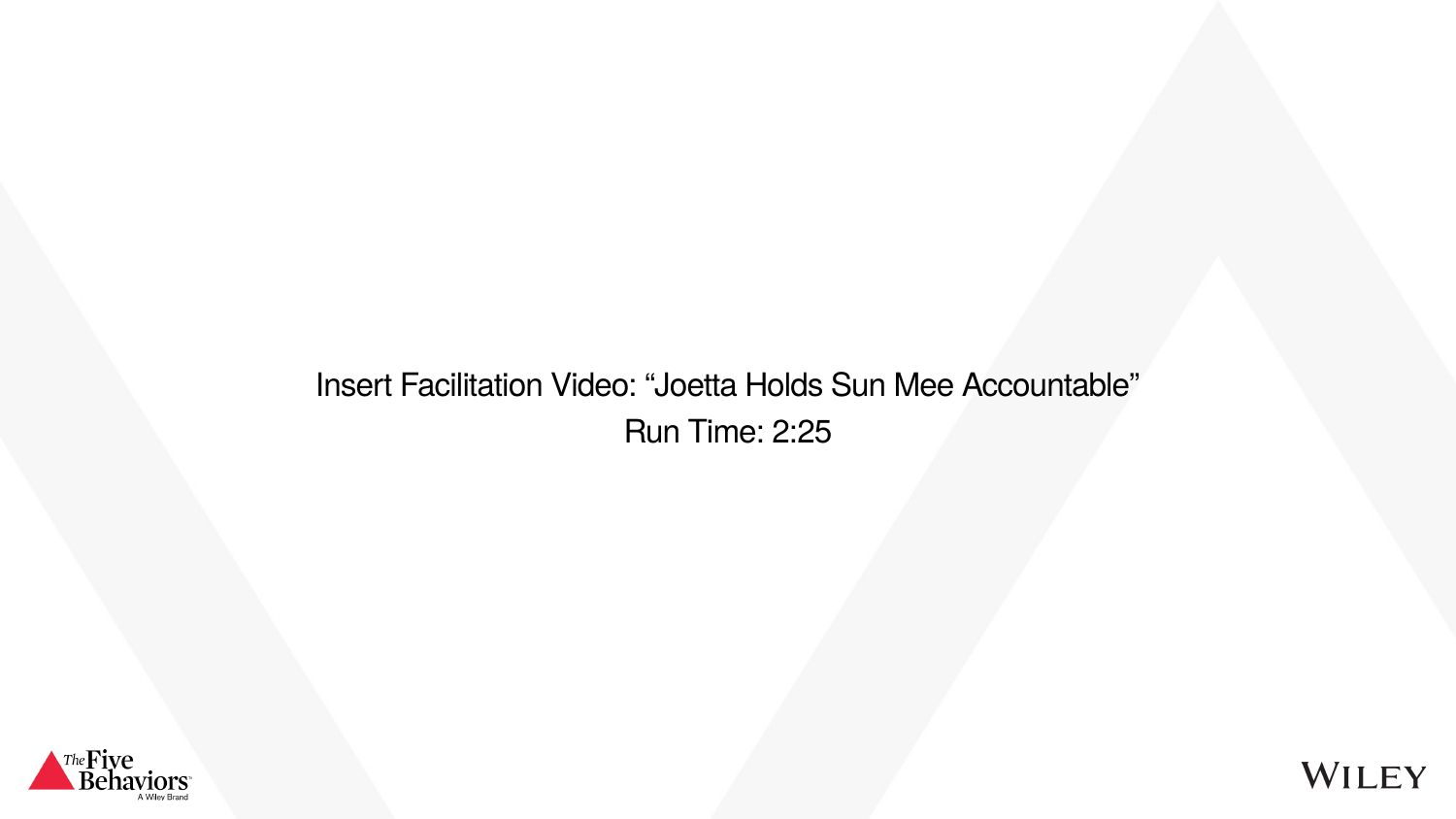

Insert Facilitation Video: “Joetta Holds Sun Mee Accountable”
Run Time: 2:25